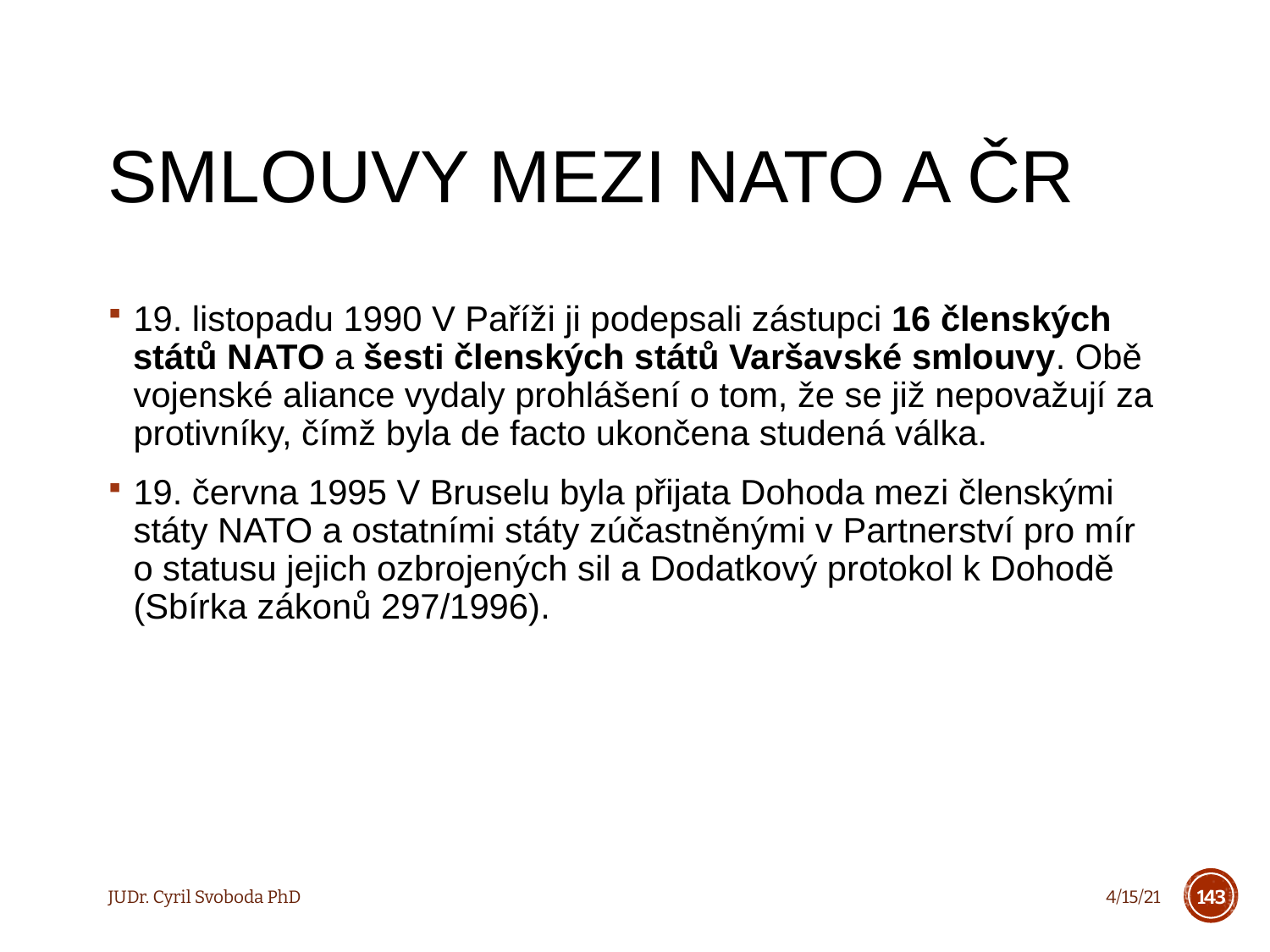

# Smlouvy mezi NATO a ČR
19. listopadu 1990 V Paříži ji podepsali zástupci 16 členských států NATO a šesti členských států Varšavské smlouvy. Obě vojenské aliance vydaly prohlášení o tom, že se již nepovažují za protivníky, čímž byla de facto ukončena studená válka.
19. června 1995 V Bruselu byla přijata Dohoda mezi členskými státy NATO a ostatními státy zúčastněnými v Partnerství pro mír o statusu jejich ozbrojených sil a Dodatkový protokol k Dohodě (Sbírka zákonů 297/1996).
JUDr. Cyril Svoboda PhD
4/15/21
143